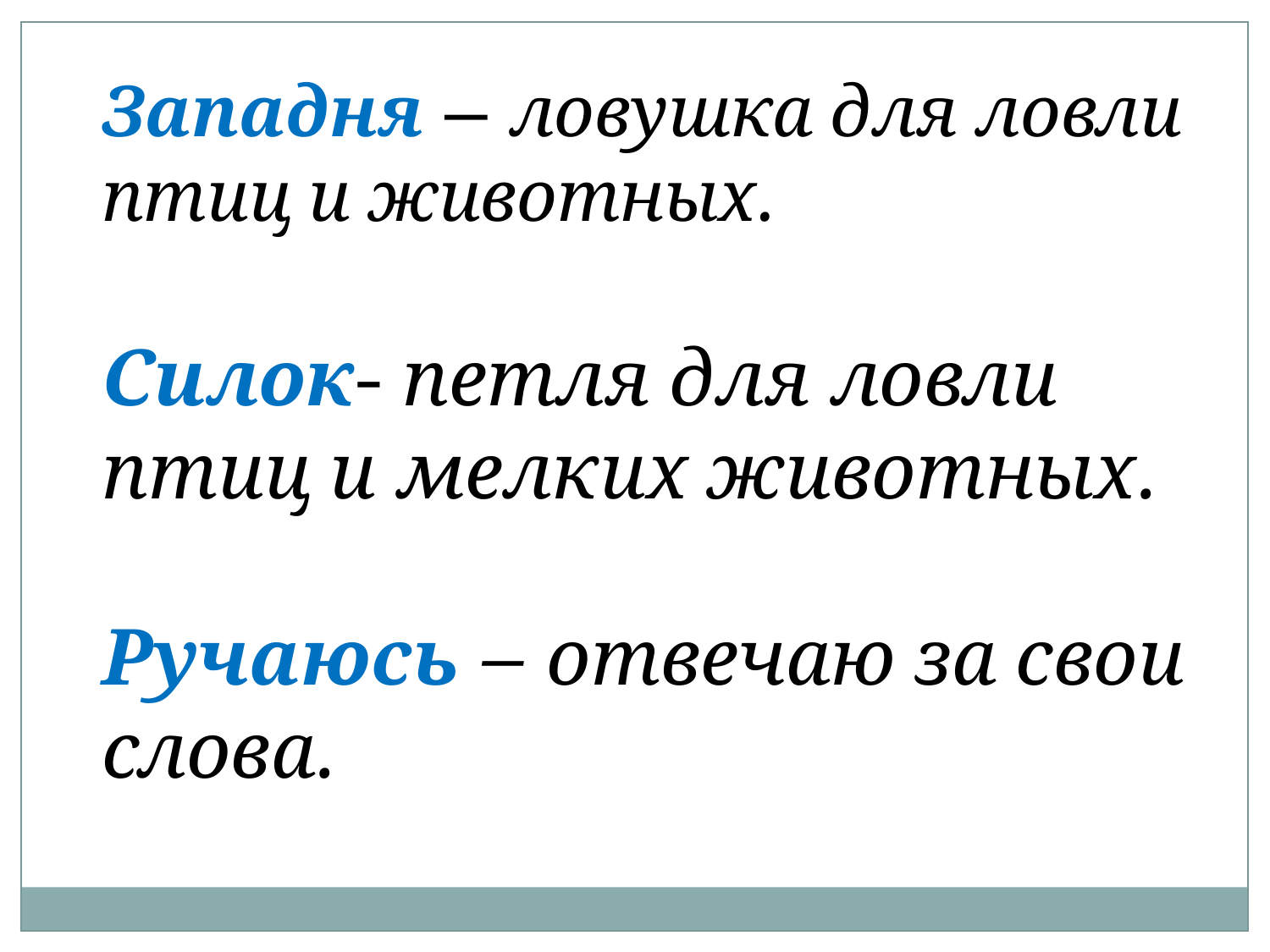

Западня – ловушка для ловли птиц и животных.
Силок- петля для ловли птиц и мелких животных.

Ручаюсь – отвечаю за свои слова.